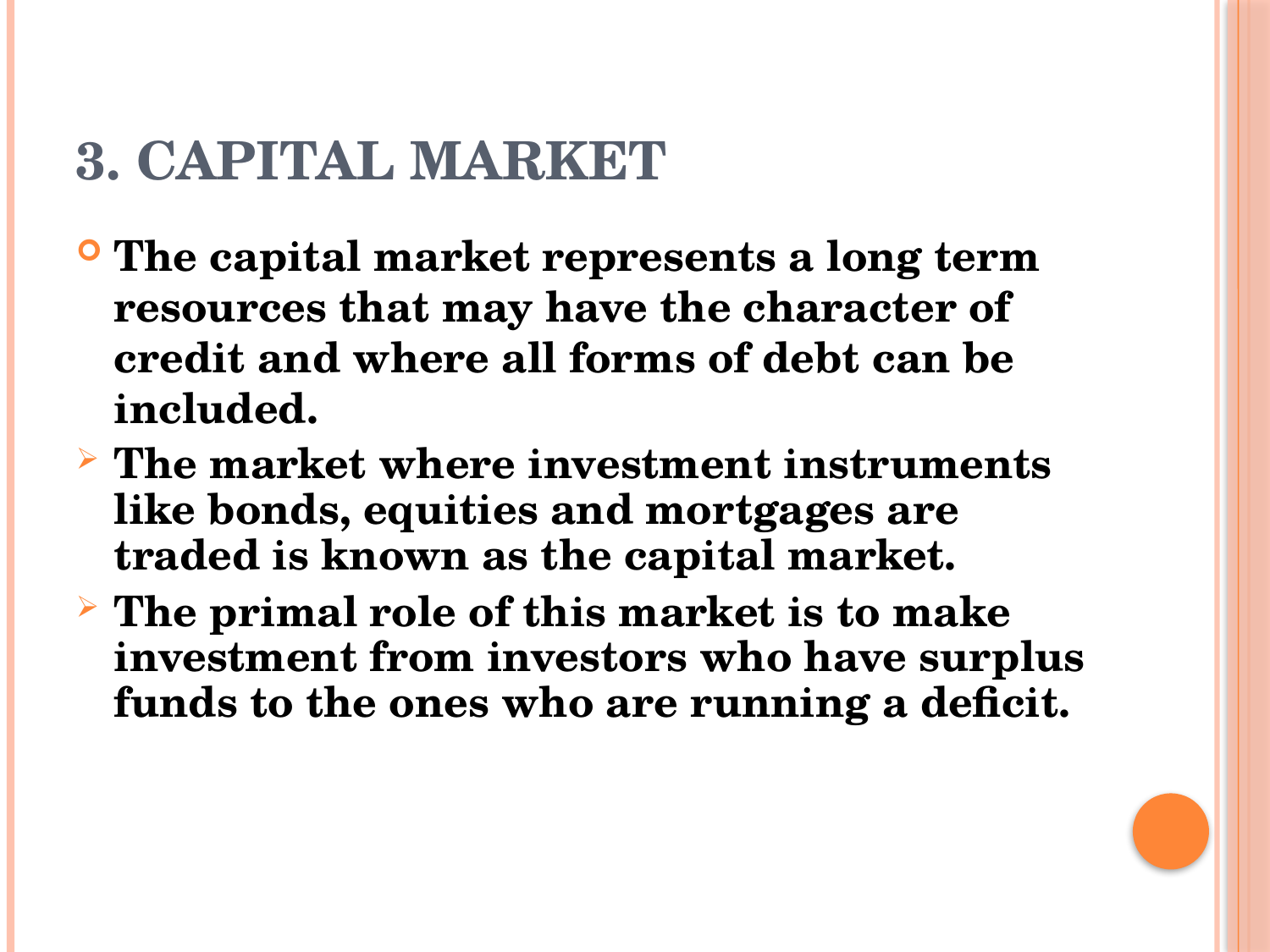

# 3. Capital market
The capital market represents a long term resources that may have the character of credit and where all forms of debt can be included.
The market where investment instruments like bonds, equities and mortgages are traded is known as the capital market.
The primal role of this market is to make investment from investors who have surplus funds to the ones who are running a deficit.